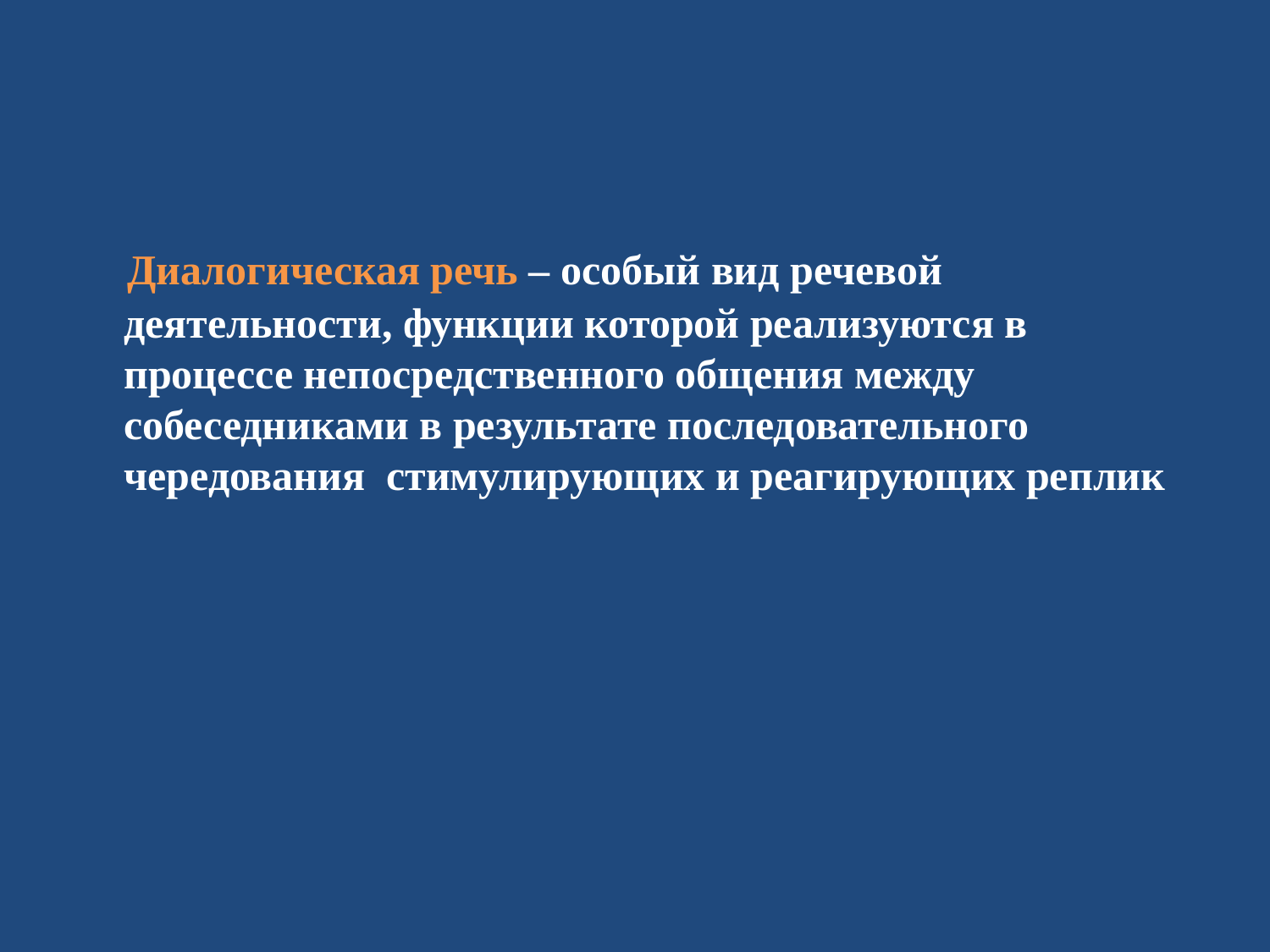

Диалогическая речь – особый вид речевой деятельности, функции которой реализуются в процессе непосредственного общения между собеседниками в результате последовательного чередования  стимулирующих и реагирующих реплик